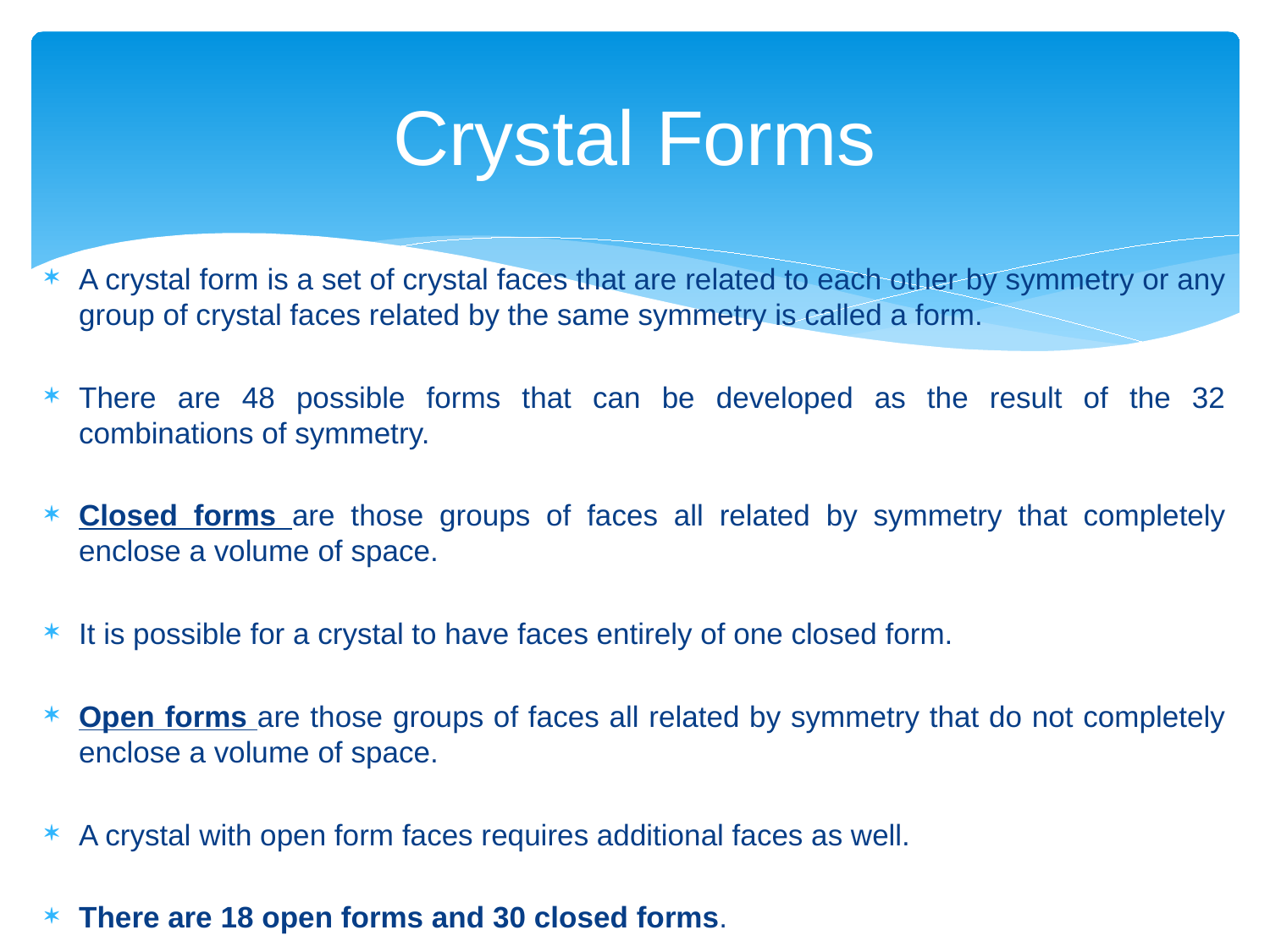

# Crystal Forms
A crystal form is a set of crystal faces that are related to each other by symmetry or any group of crystal faces related by the same symmetry is called a form.

There are 48 possible forms that can be developed as the result of the 32 combinations of symmetry.

Closed forms are those groups of faces all related by symmetry that completely enclose a volume of space.

It is possible for a crystal to have faces entirely of one closed form.

Open forms are those groups of faces all related by symmetry that do not completely enclose a volume of space.

A crystal with open form faces requires additional faces as well.

There are 18 open forms and 30 closed forms.